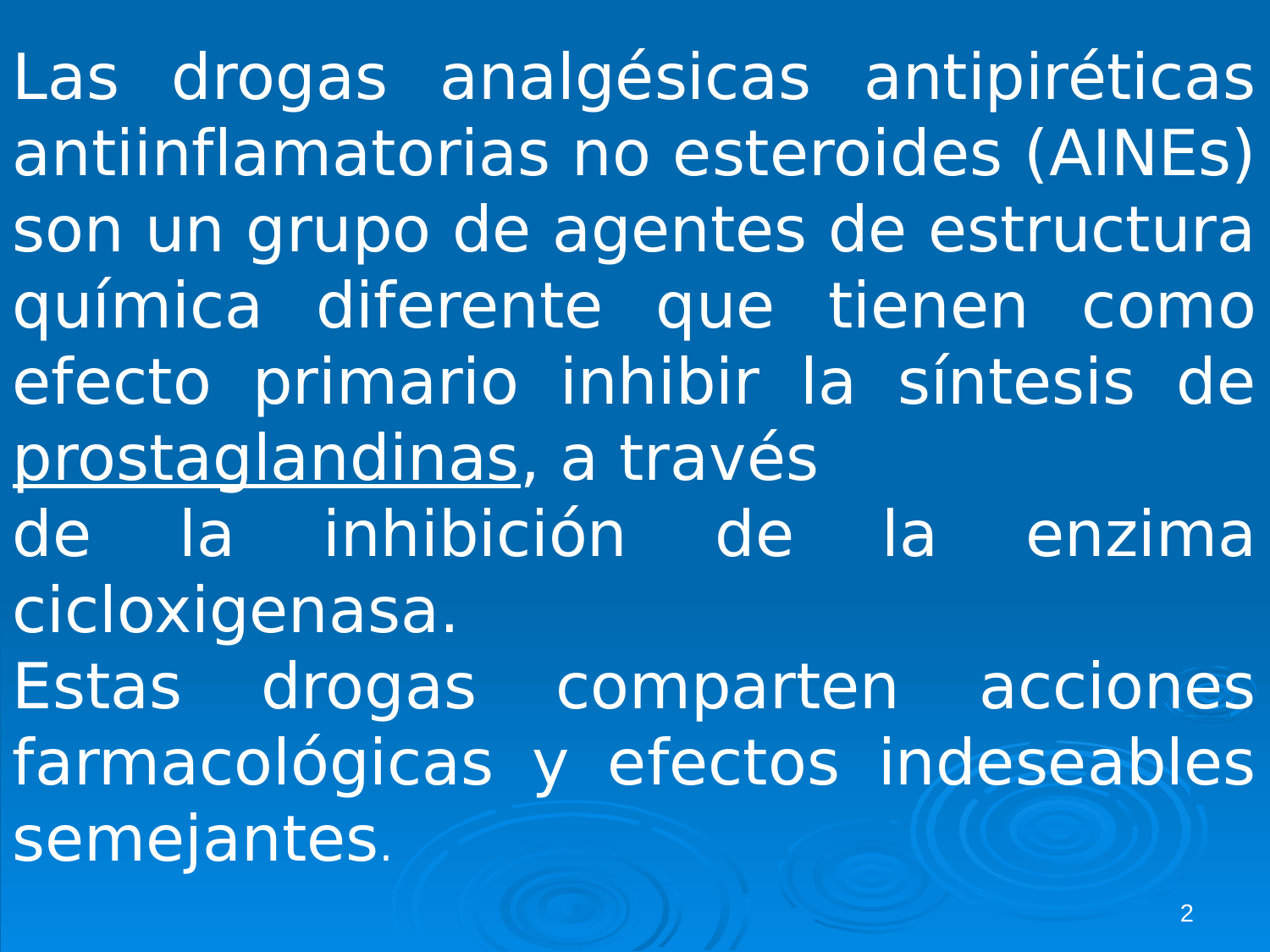

Las drogas analgésicas antipiréticas antiinflamatorias no esteroides (AINEs) son un grupo de agentes de estructura química diferente que tienen como efecto primario inhibir la síntesis de prostaglandinas, a través
de la inhibición de la enzima cicloxigenasa.
Estas drogas comparten acciones farmacológicas y efectos indeseables semejantes.
2